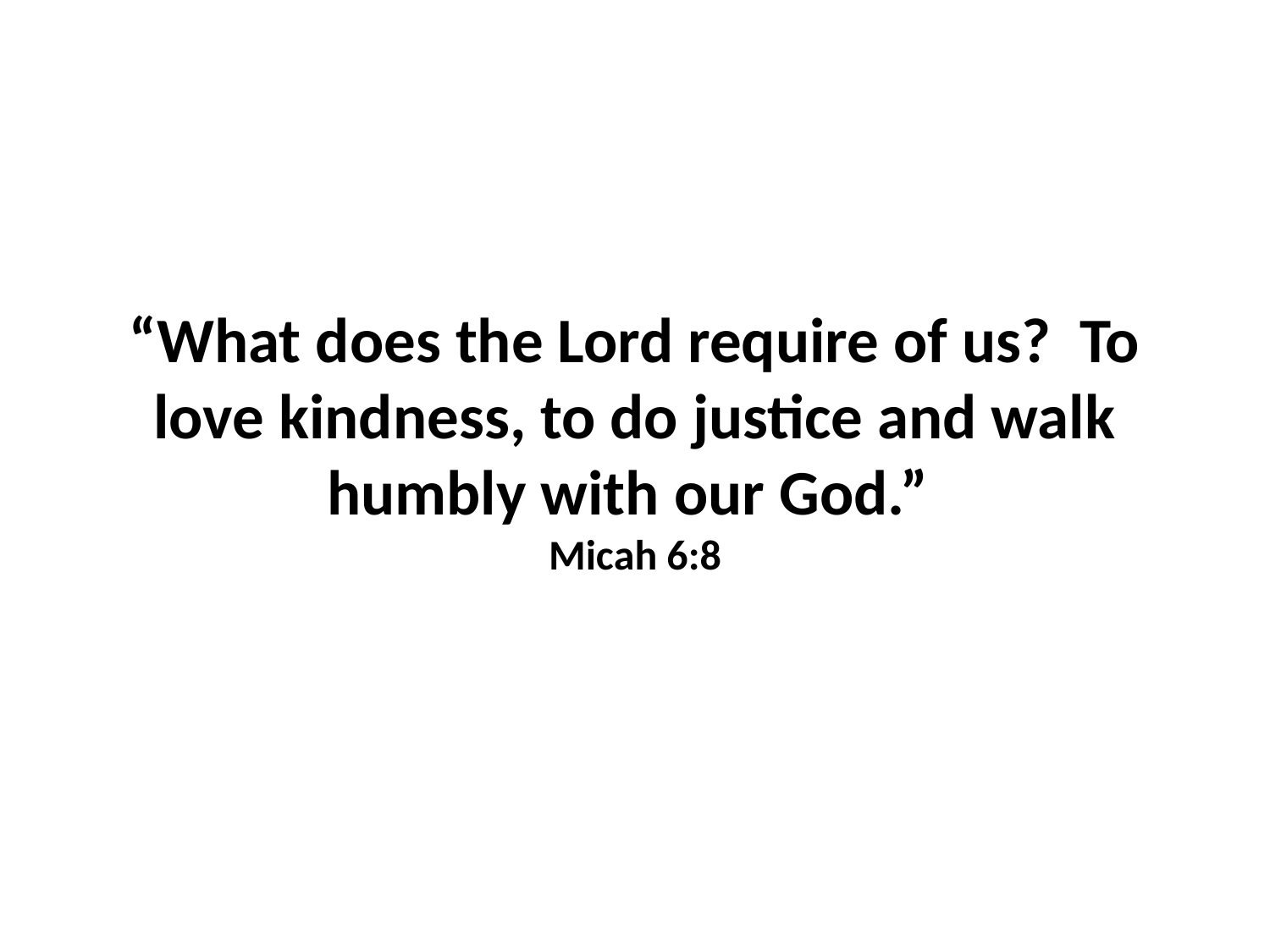

# “What does the Lord require of us?  To love kindness, to do justice and walk humbly with our God.” Micah 6:8